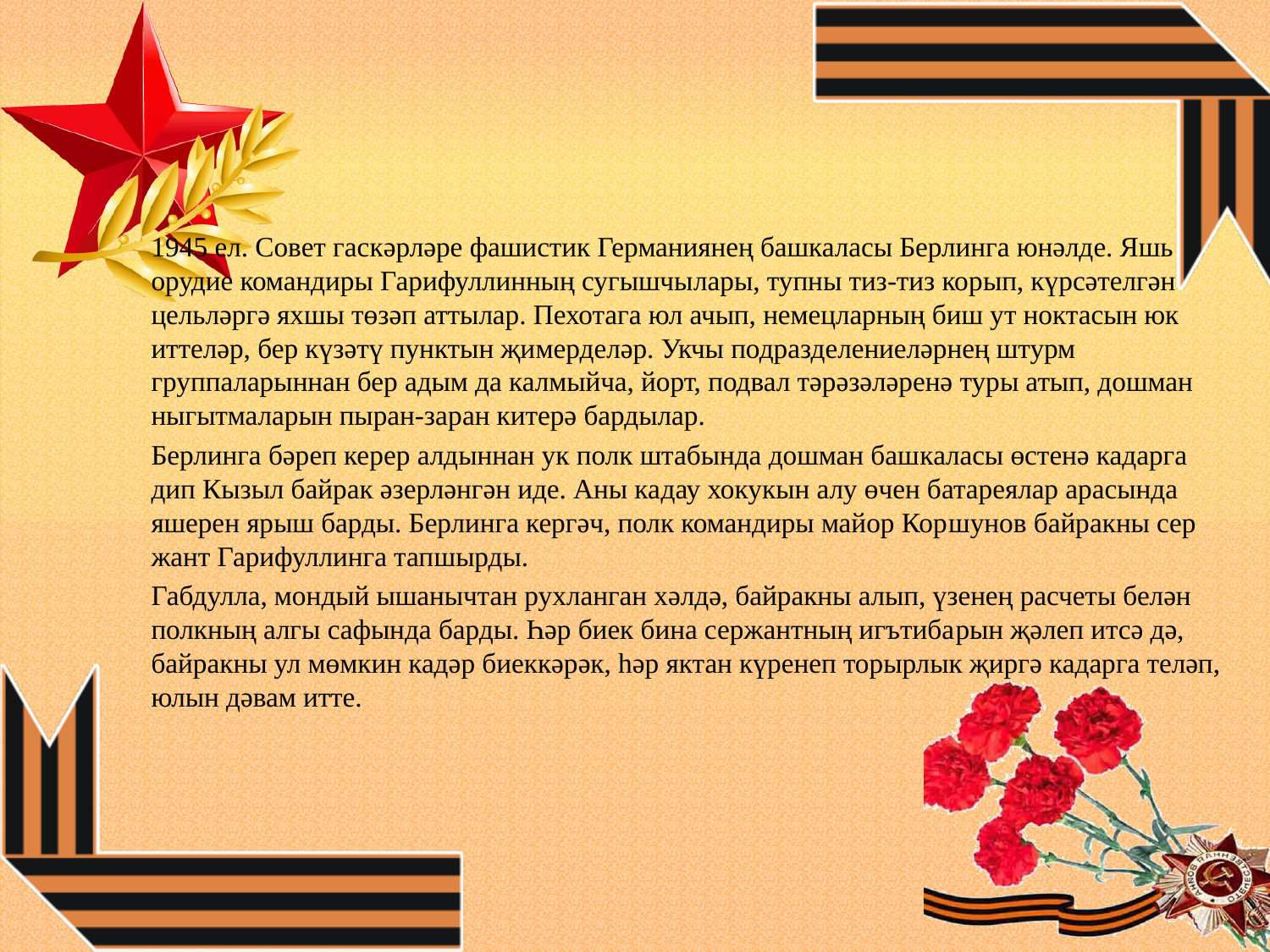

1945 ел. Совет гас­кәрләре фашистик Гер­маниянең башкаласы Берлинга юнәлде. Яшь орудие командиры Гарифуллинның сугышчы­лары, тупны тиз-тиз ко­рып, күрсәтелгән цельләргә яхшы төзәп аттылар. Пехотага юл ачып, немецларның биш ут ноктасын юк иттеләр, бер күзәтү пунктын җи­мерделәр. Укчы подразделениеләрнең штурм группаларыннан бер адым да калмыйча, йорт, подвал тәрәзәләренә туры атып, дошман ны­гытмаларын пыран-за­ран китерә бардылар.
Берлинга бәреп ке­рер алдыннан ук полк штабында дошман баш­каласы өстенә кадарга дип Кызыл байрак әзерләнгән иде. Аны ка­дау хокукын алу өчен батареялар арасында яшерен ярыш барды. Берлинга кергәч, полк командиры майор Кор­шунов байракны сер­жант Гарифуллинга тап­шырды.
Габдулла, мондый ышанычтан рухланган хәлдә, байракны алып, үзенең расчеты белән полкның алгы сафында барды. Һәр биек бина сержантның игътиба­рын җәлеп итсә дә, бай­ракны ул мөмкин кадәр биеккәрәк, һәр яктан күренеп торырлык җиргә кадарга теләп, юлын дәвам итте.